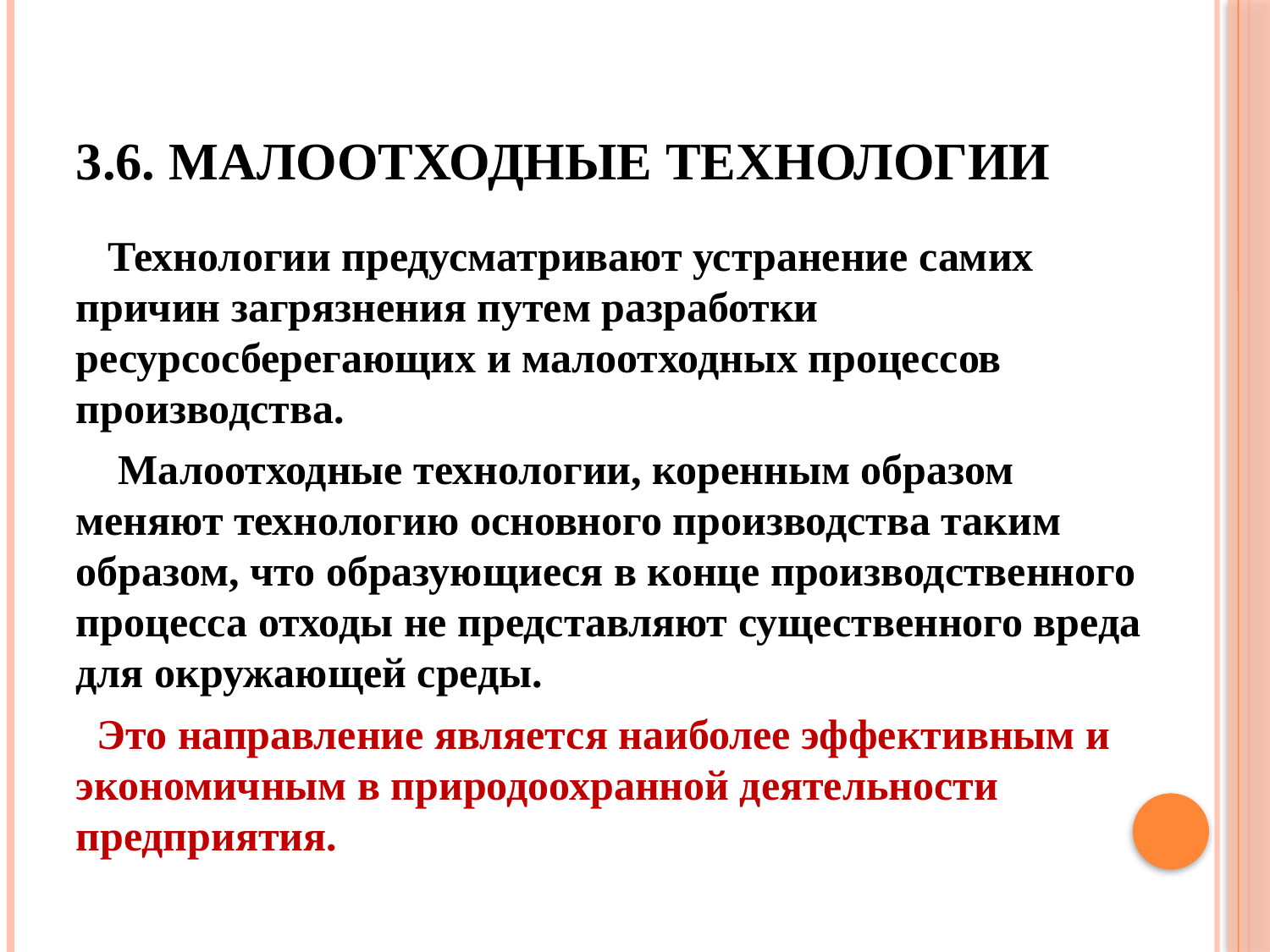

# 3.6. Малоотходные технологии
   Технологии предусматривают устранение самих причин загрязнения путем разработки ресурсосберегающих и малоотходных процессов производства.
    Малоотходные технологии, коренным образом меняют технологию основного производства таким образом, что образующиеся в конце производственного процесса отходы не представляют существенного вреда для окружающей среды.
  Это направление является наиболее эффективным и экономичным в природоохранной деятельности предприятия.